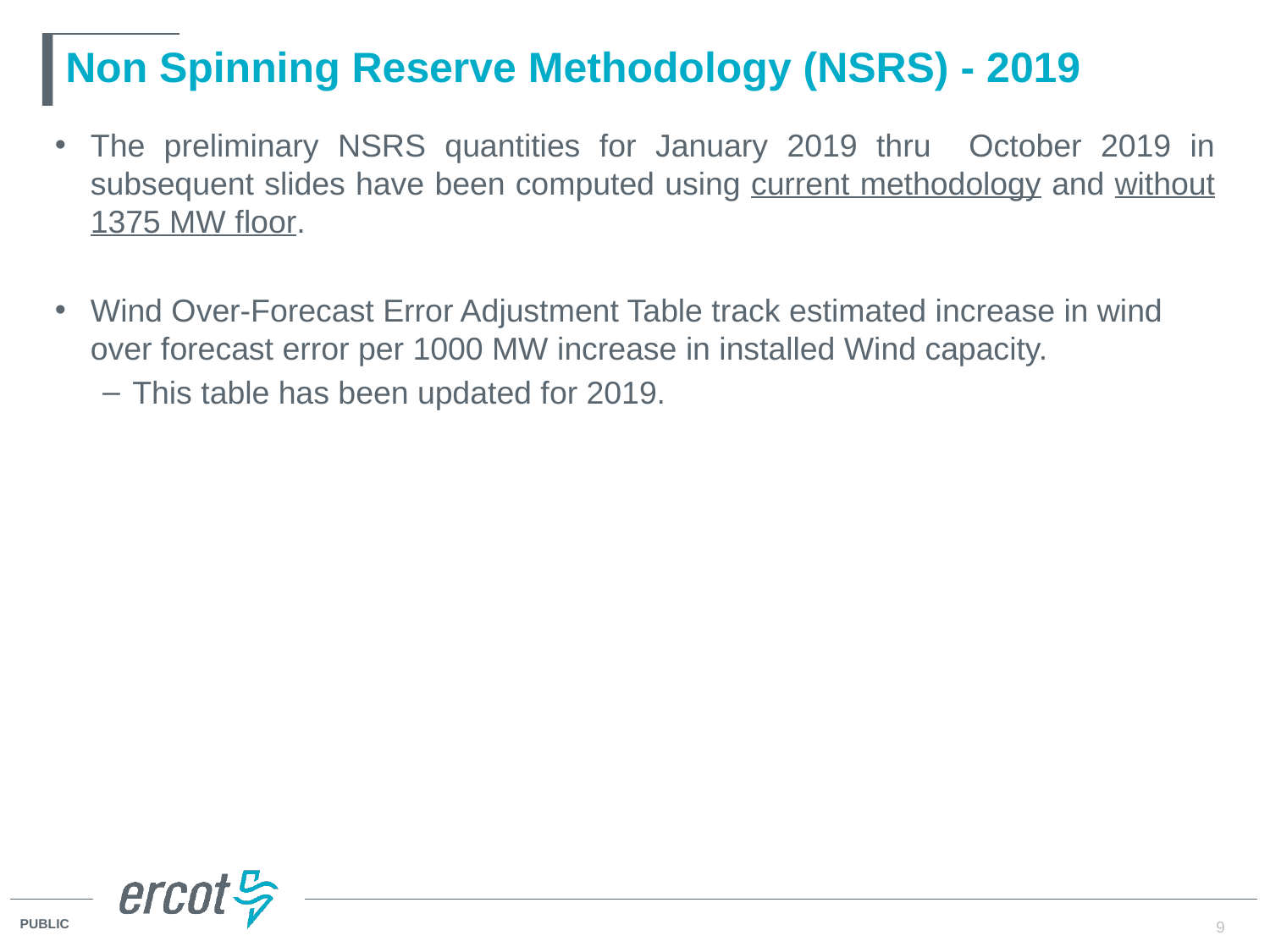

# Non Spinning Reserve Methodology (NSRS) - 2019
The preliminary NSRS quantities for January 2019 thru  October 2019 in subsequent slides have been computed using current methodology and without 1375 MW floor.

Wind Over-Forecast Error Adjustment Table track estimated increase in wind over forecast error per 1000 MW increase in installed Wind capacity.
This table has been updated for 2019.